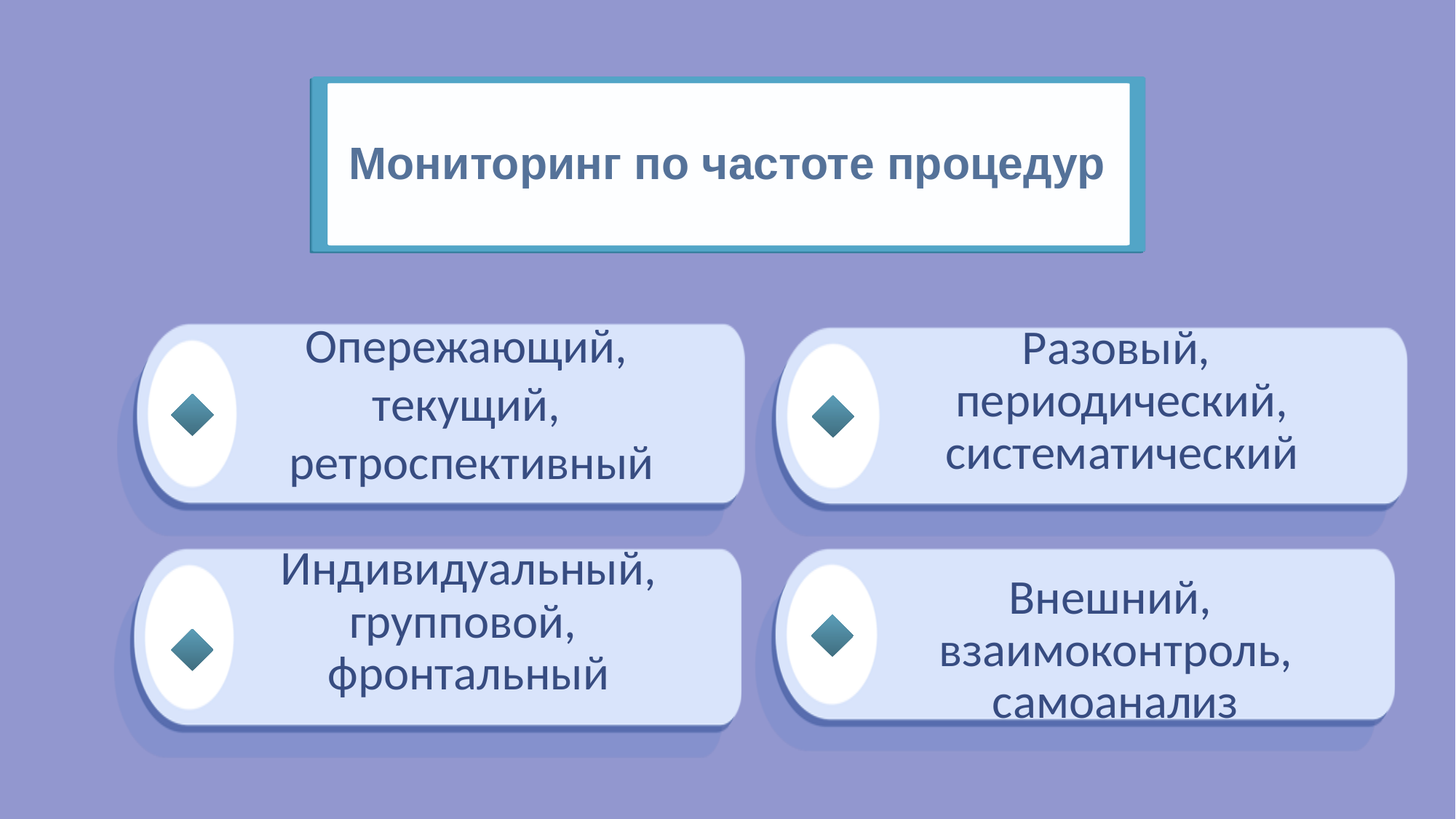

# Мониторинг по частоте процедур
Опережающий,
текущий,
ретроспективный

Разовый,
периодический, систематический

Индивидуальный, групповой,
фронтальный

Внешний,
взаимоконтроль, самоанализ